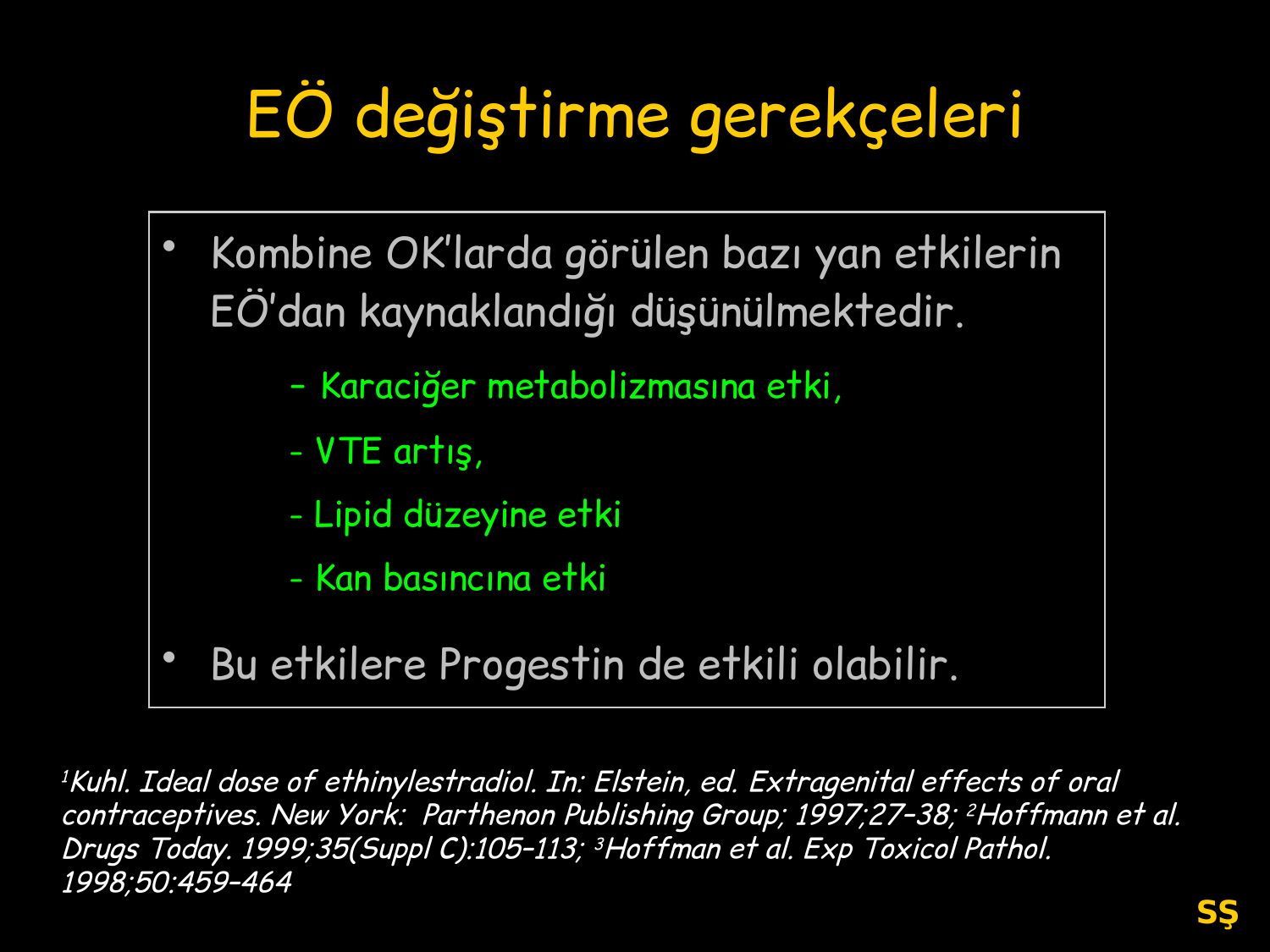

# EÖ değiştirme gerekçeleri
Kombine OK’larda görülen bazı yan etkilerin EÖ’dan kaynaklandığı düşünülmektedir.
	- Karaciğer metabolizmasına etki,
	- VTE artış,
	- Lipid düzeyine etki
	- Kan basıncına etki
Bu etkilere Progestin de etkili olabilir.
1Kuhl. Ideal dose of ethinylestradiol. In: Elstein, ed. Extragenital effects of oral contraceptives. New York:  Parthenon Publishing Group; 1997;27–38; 2Hoffmann et al. Drugs Today. 1999;35(Suppl C):105–113; 3Hoffman et al. Exp Toxicol Pathol. 1998;50:459–464